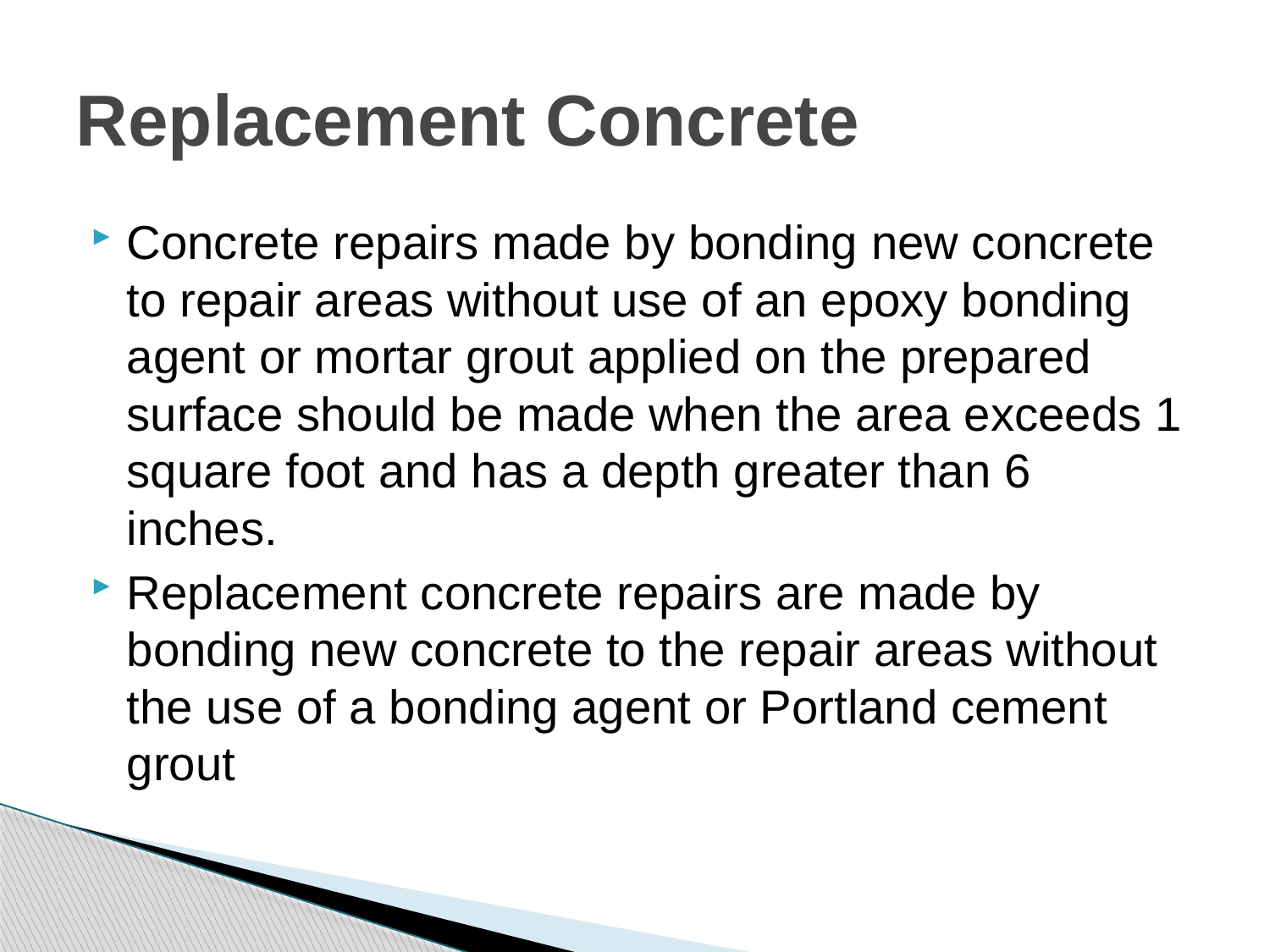

# Replacement Concrete
Concrete repairs made by bonding new concrete to repair areas without use of an epoxy bonding agent or mortar grout applied on the prepared surface should be made when the area exceeds 1 square foot and has a depth greater than 6 inches.
Replacement concrete repairs are made by bonding new concrete to the repair areas without the use of a bonding agent or Portland cement grout